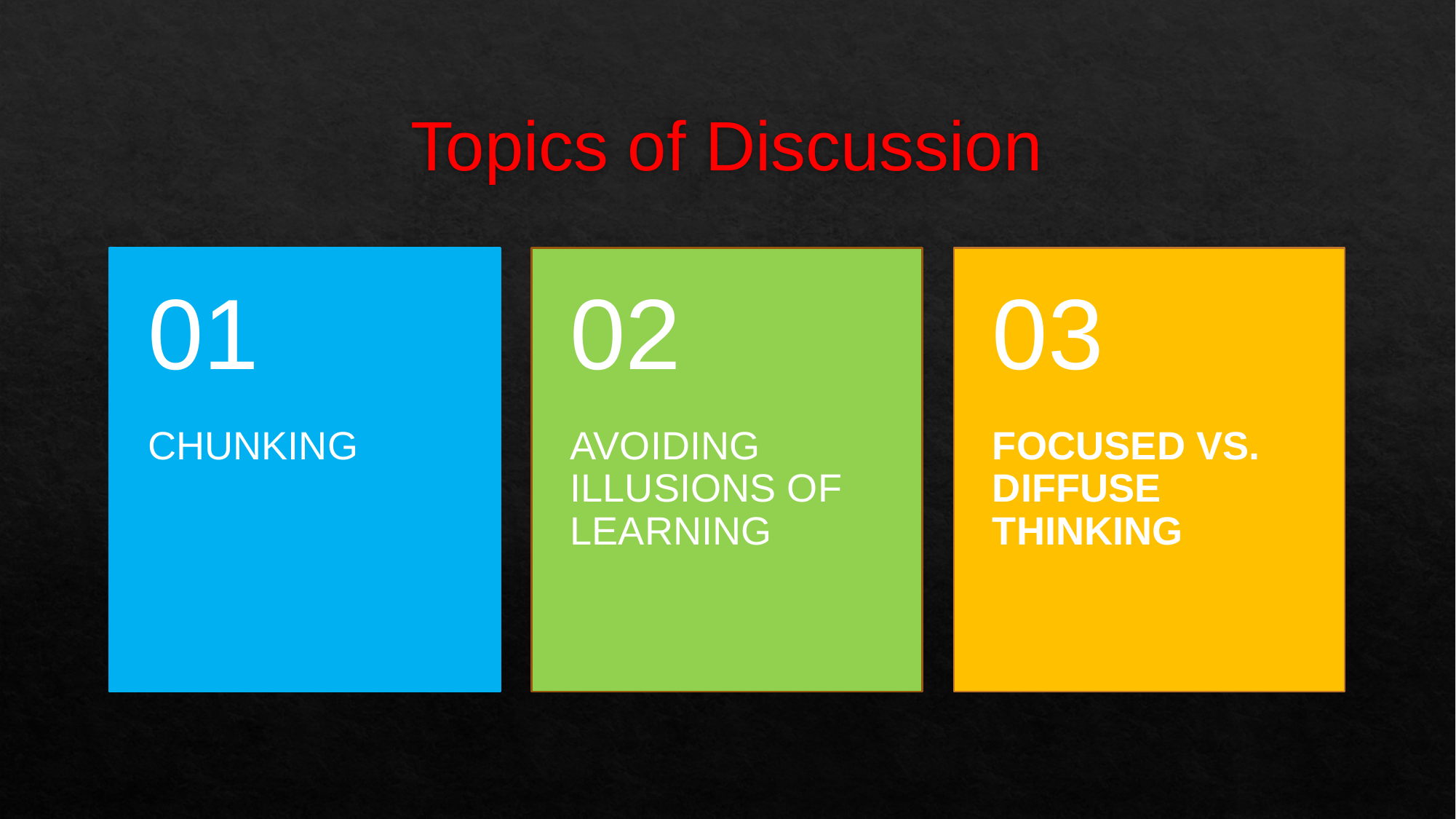

# Topics of Discussion
Chunking
01
Avoiding illusions of learning
02
Focused vs. diffuse thinking
03